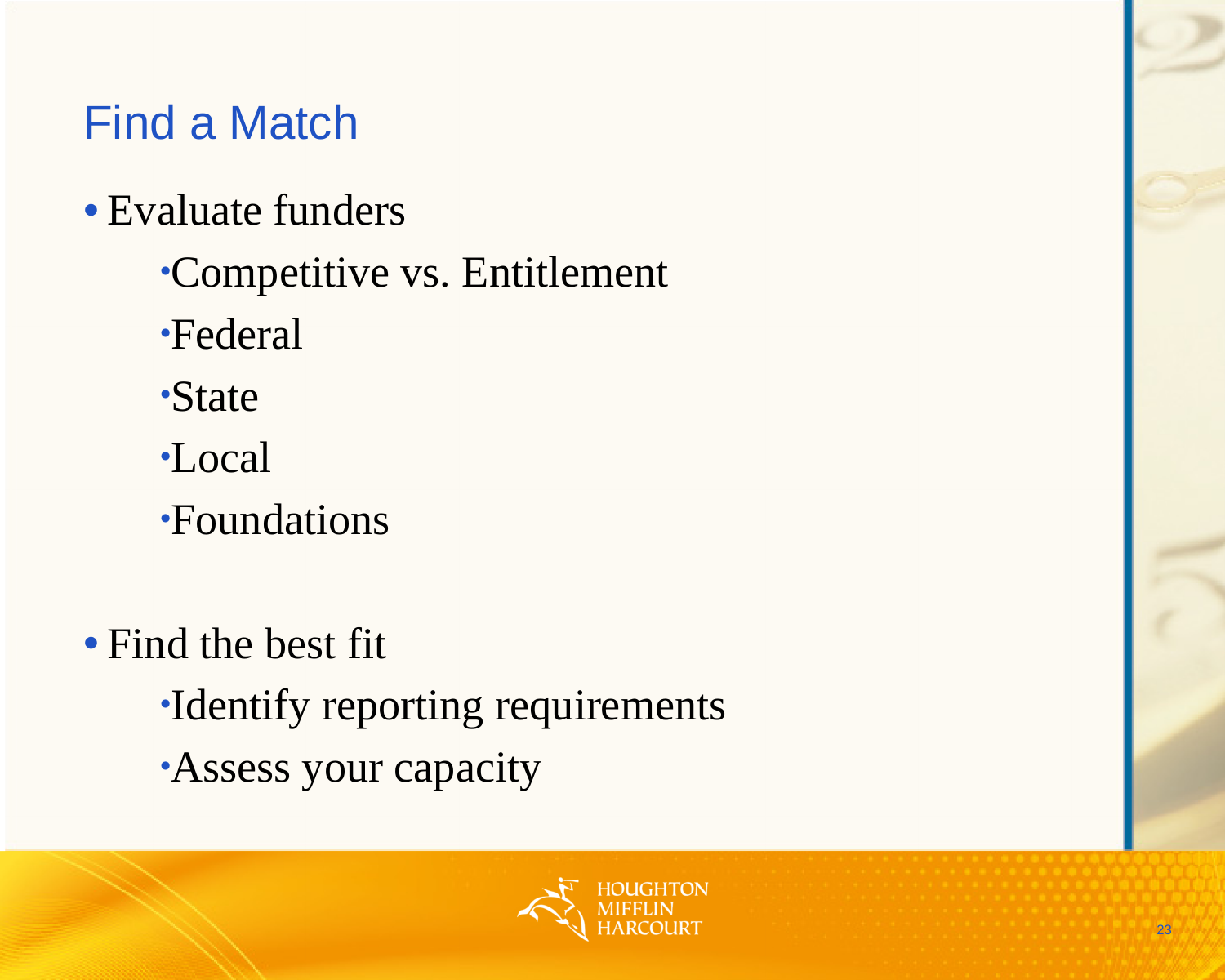

# Find a Match
Evaluate funders
Competitive vs. Entitlement
Federal
State
Local
Foundations

Find the best fit
Identify reporting requirements
Assess your capacity
23